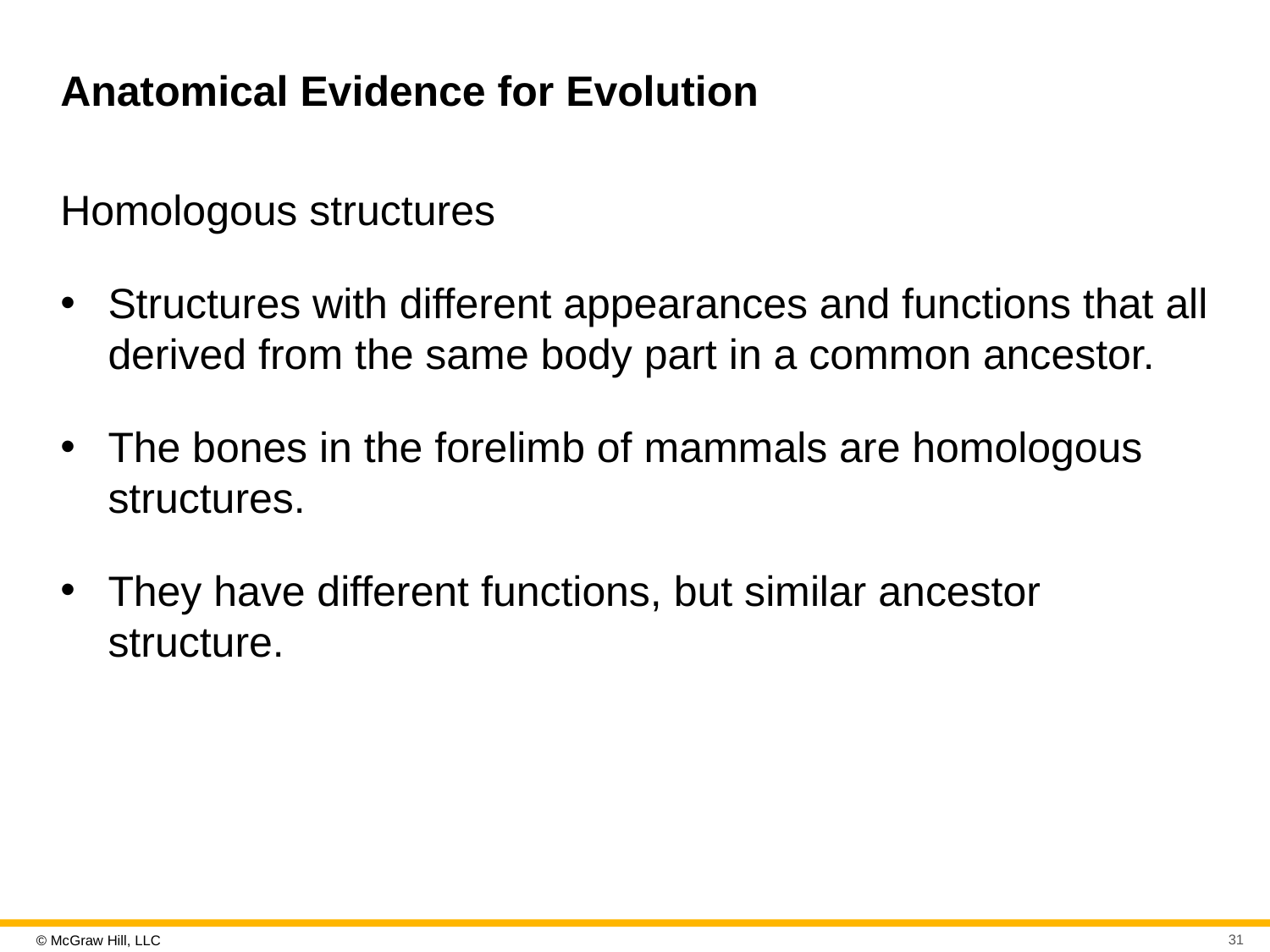

# Anatomical Evidence for Evolution
Homologous structures
Structures with different appearances and functions that all derived from the same body part in a common ancestor.
The bones in the forelimb of mammals are homologous structures.
They have different functions, but similar ancestor structure.
31